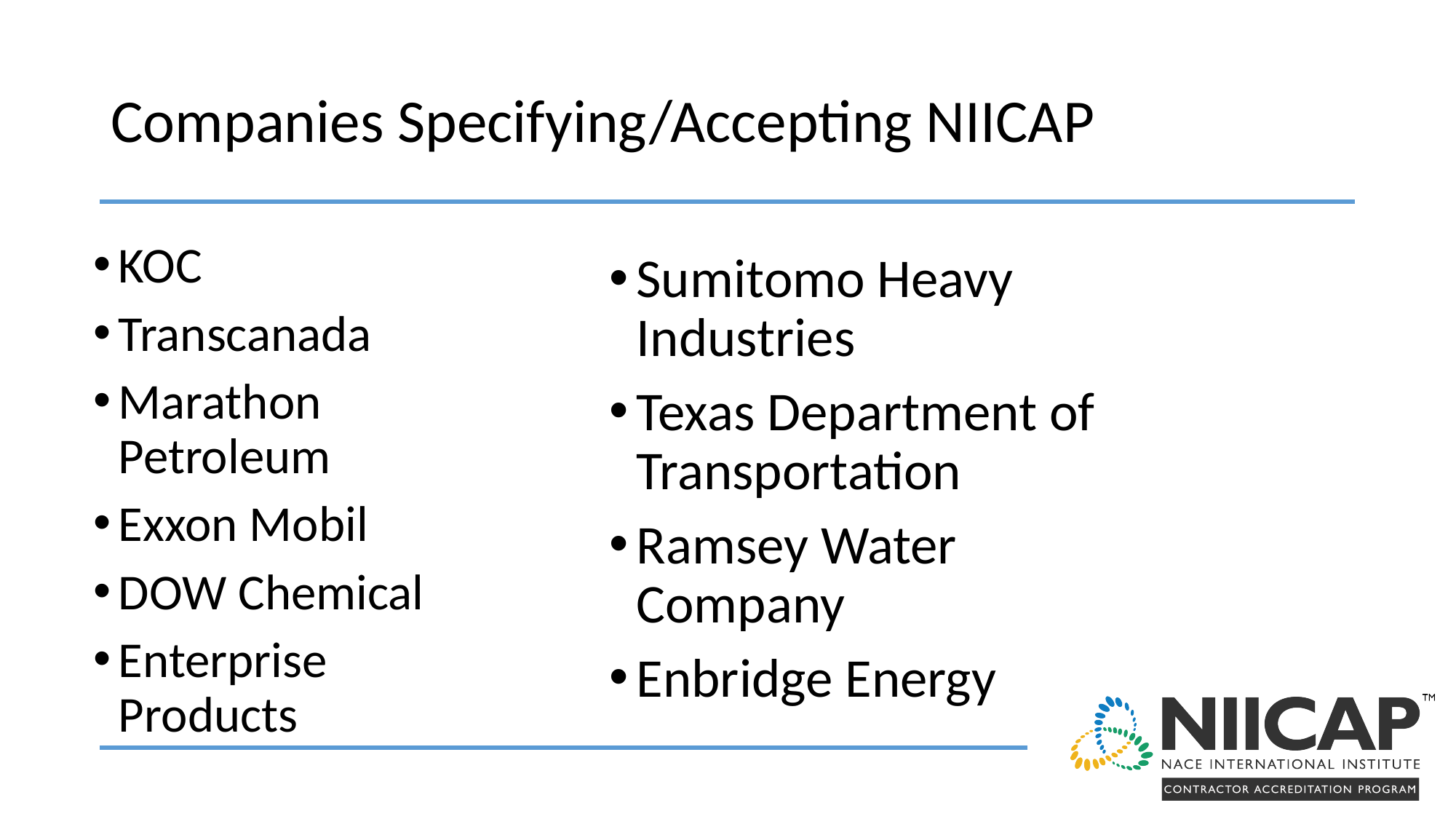

# Companies Specifying/Accepting NIICAP
KOC
Transcanada
Marathon Petroleum
Exxon Mobil
DOW Chemical
Enterprise Products

Sumitomo Heavy Industries
Texas Department of Transportation
Ramsey Water Company
Enbridge Energy